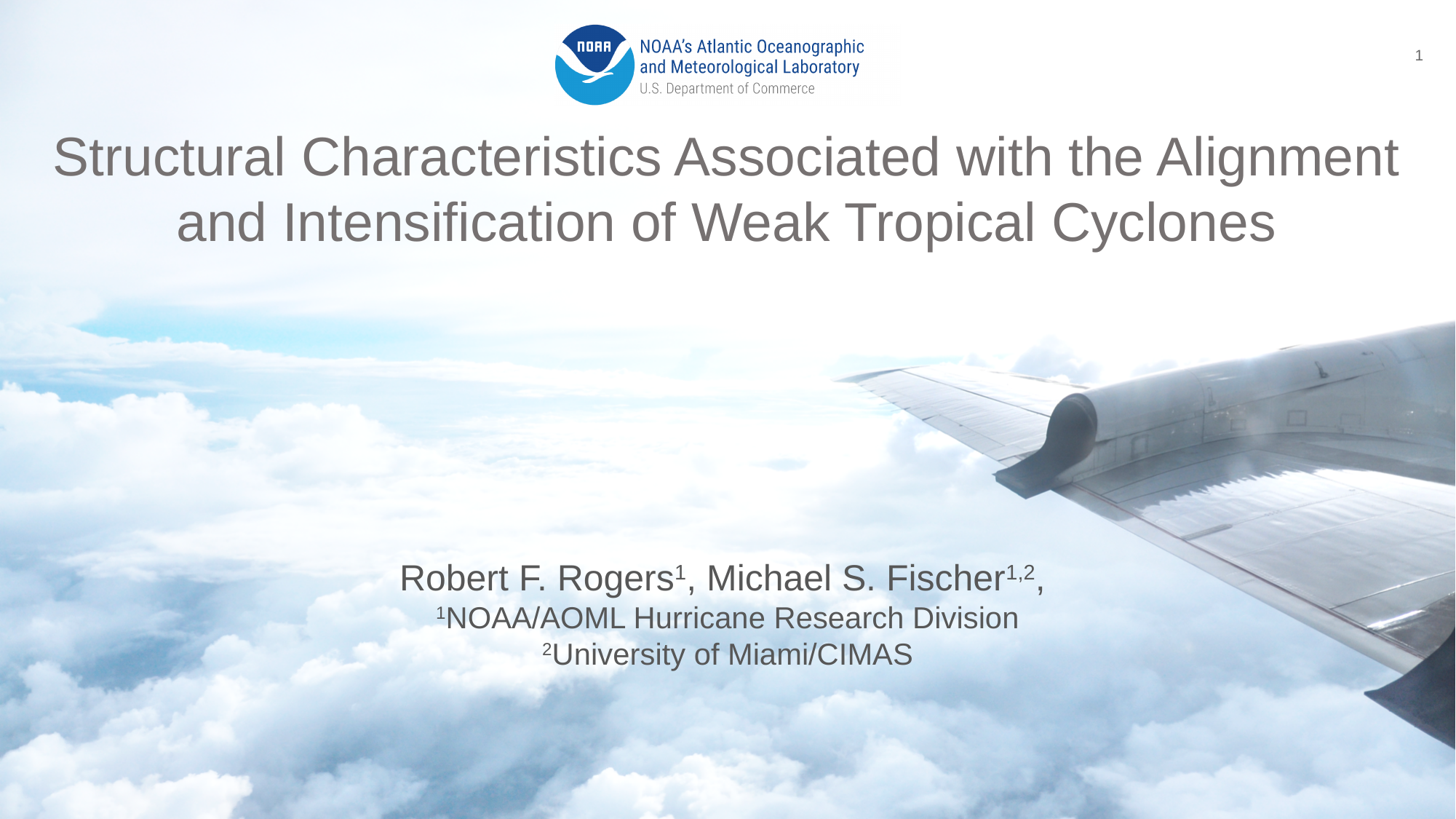

1
Structural Characteristics Associated with the Alignment and Intensification of Weak Tropical Cyclones
Robert F. Rogers1, Michael S. Fischer1,2,
1NOAA/AOML Hurricane Research Division
2University of Miami/CIMAS